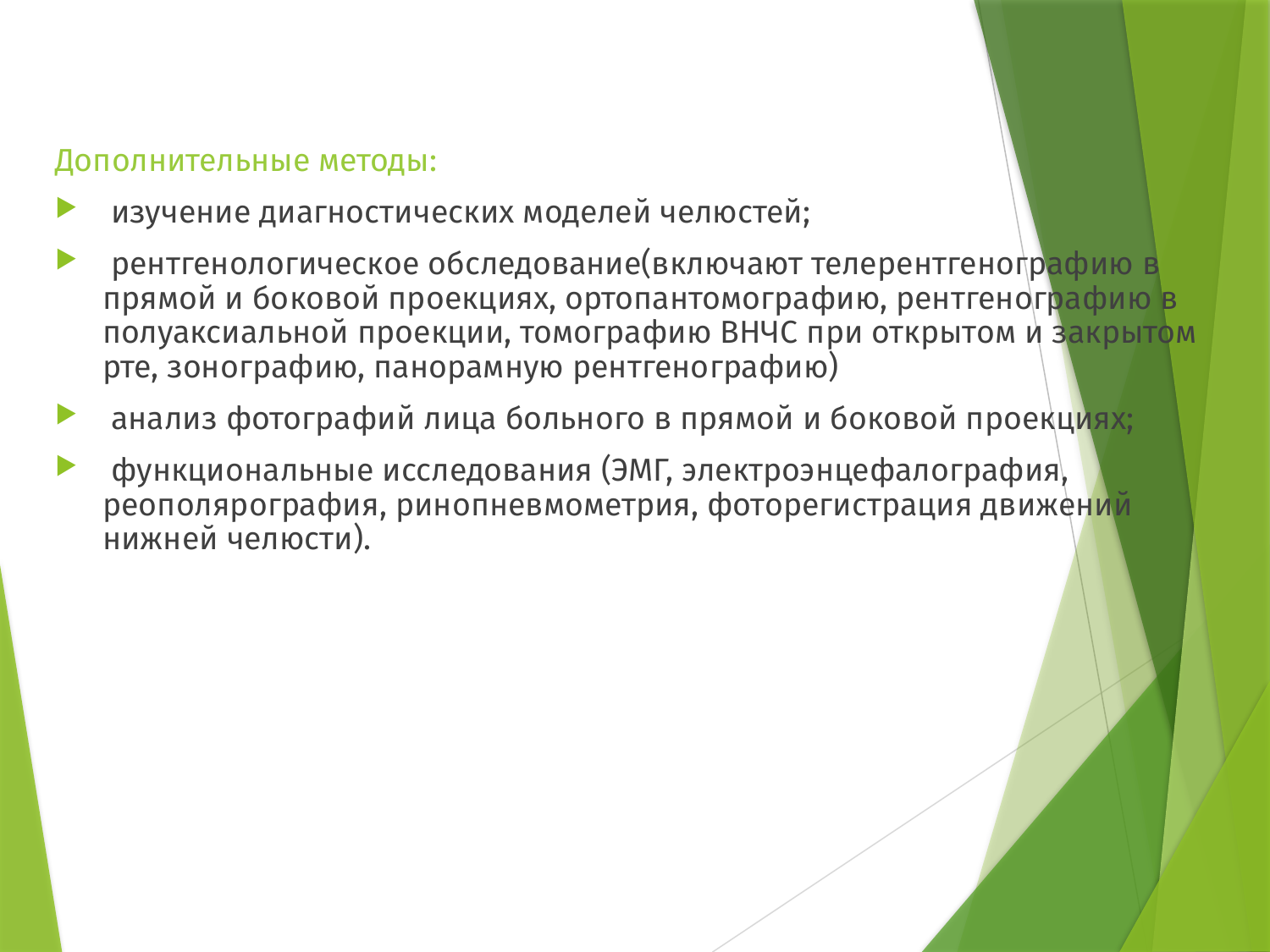

Дополнительные методы:
 изучение диагностических моделей челюстей;
 рентгенологическое обследование(включают телерентгенографию в прямой и боковой проекциях, ортопантомографию, рентгенографию в полуаксиальной проекции, томографию ВНЧС при открытом и закрытом рте, зонографию, панорамную рентгенографию)
 анализ фотографий лица больного в прямой и боковой проекциях;
 функциональные исследования (ЭМГ, электроэнцефалография, реополярография, ринопневмометрия, фоторегистрация движений нижней челюсти).